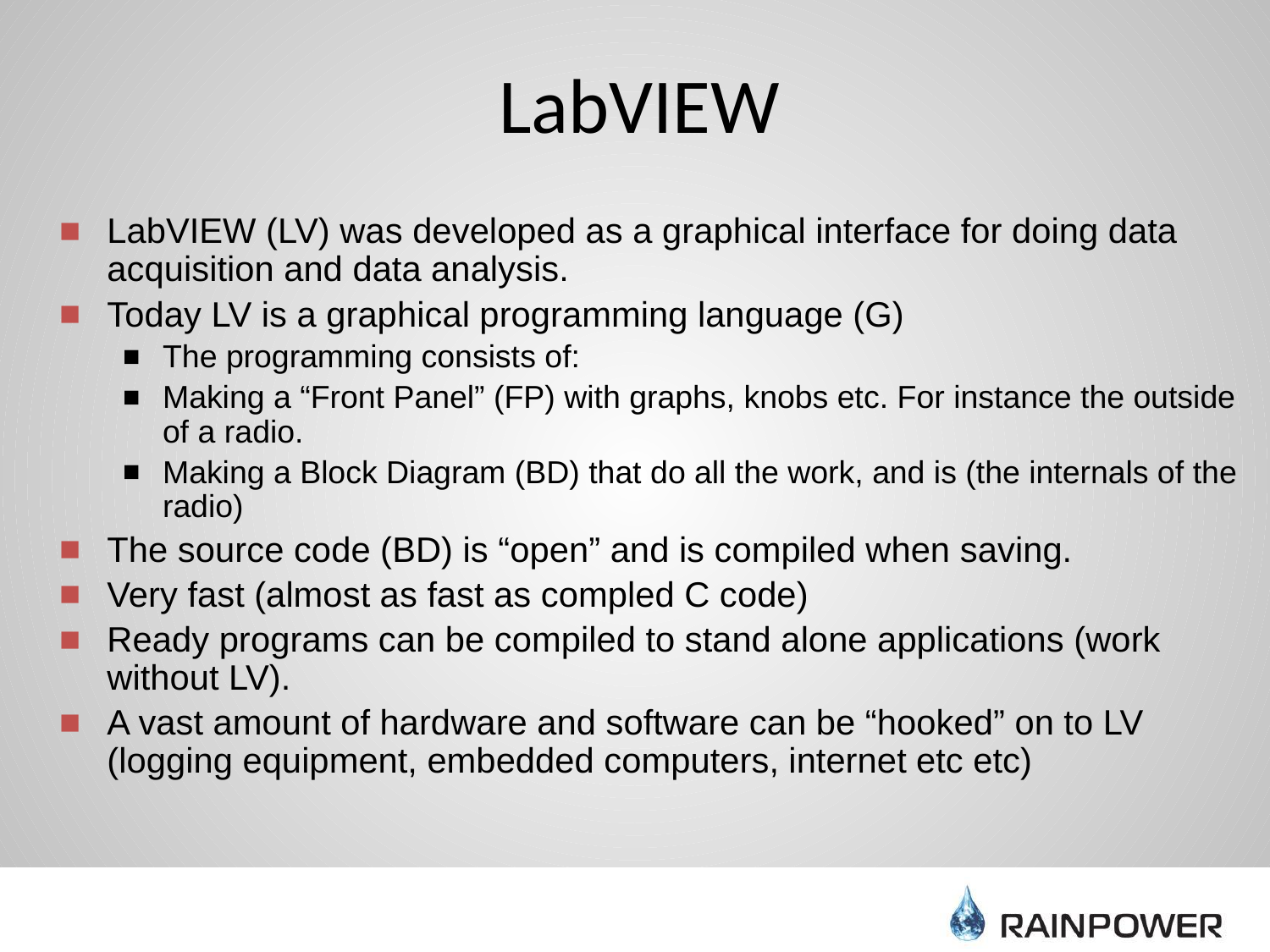

# LabVIEW
LabVIEW (LV) was developed as a graphical interface for doing data acquisition and data analysis.
Today LV is a graphical programming language (G)
The programming consists of:
Making a “Front Panel” (FP) with graphs, knobs etc. For instance the outside of a radio.
Making a Block Diagram (BD) that do all the work, and is (the internals of the radio)
The source code (BD) is “open” and is compiled when saving.
Very fast (almost as fast as compled C code)
Ready programs can be compiled to stand alone applications (work without LV).
A vast amount of hardware and software can be “hooked” on to LV (logging equipment, embedded computers, internet etc etc)